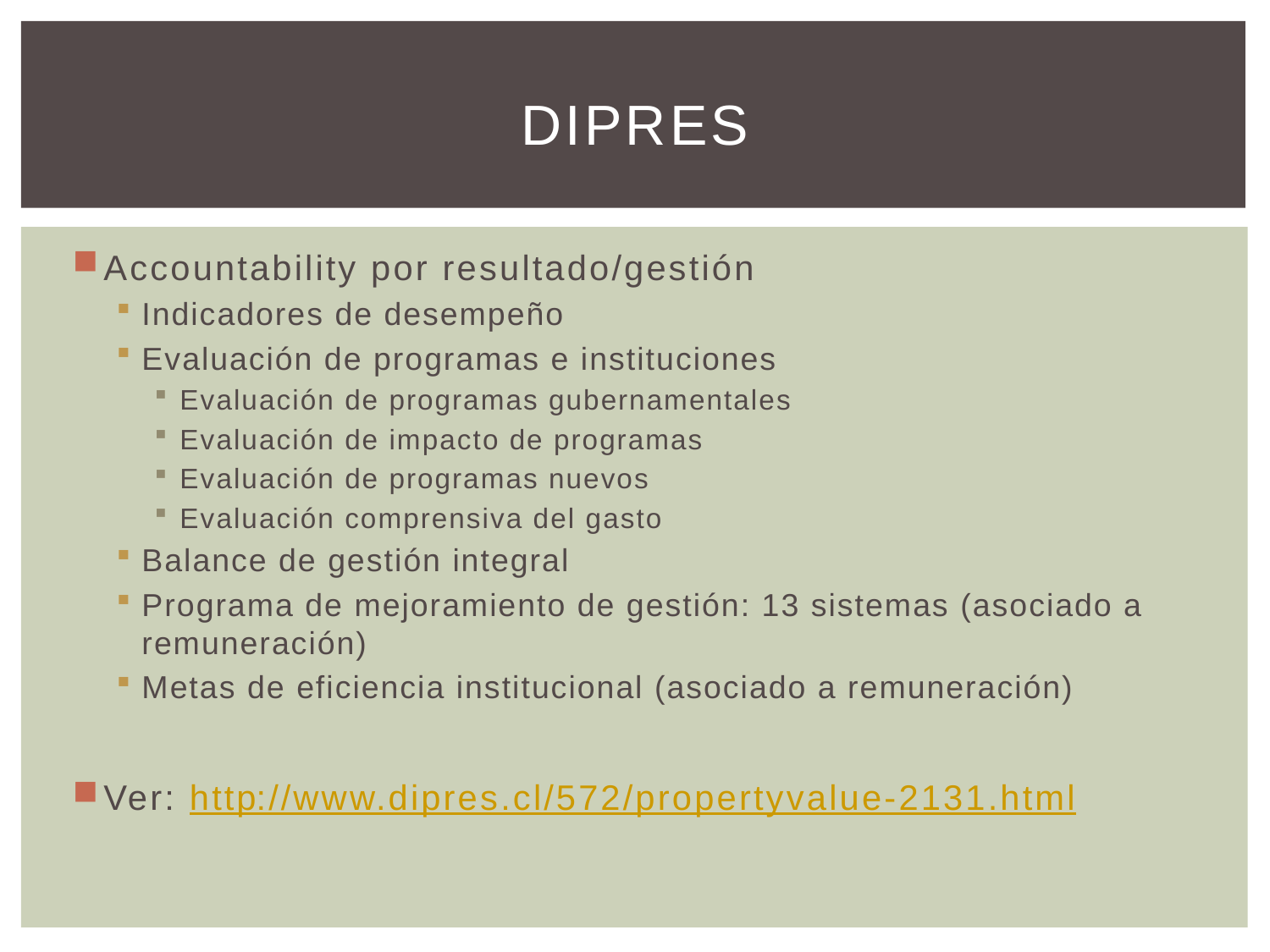

# DIPRES
Accountability por resultado/gestión
Indicadores de desempeño
Evaluación de programas e instituciones
Evaluación de programas gubernamentales
Evaluación de impacto de programas
Evaluación de programas nuevos
Evaluación comprensiva del gasto
Balance de gestión integral
Programa de mejoramiento de gestión: 13 sistemas (asociado a remuneración)
Metas de eficiencia institucional (asociado a remuneración)

Ver: http://www.dipres.cl/572/propertyvalue-2131.html